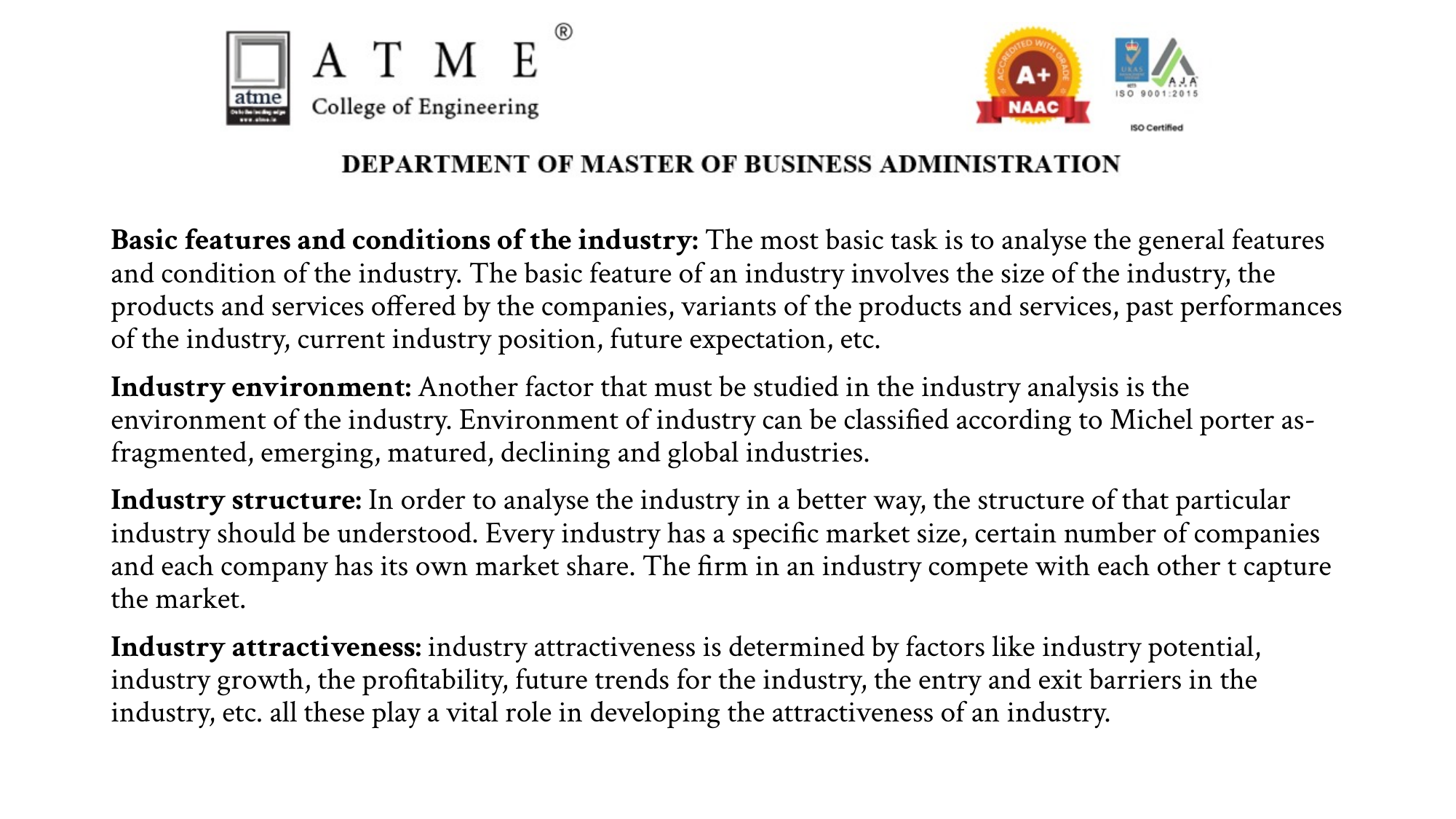

Basic features and conditions of the industry: The most basic task is to analyse the general features and condition of the industry. The basic feature of an industry involves the size of the industry, the products and services offered by the companies, variants of the products and services, past performances of the industry, current industry position, future expectation, etc.
Industry environment: Another factor that must be studied in the industry analysis is the environment of the industry. Environment of industry can be classified according to Michel porter as-fragmented, emerging, matured, declining and global industries.
Industry structure: In order to analyse the industry in a better way, the structure of that particular industry should be understood. Every industry has a specific market size, certain number of companies and each company has its own market share. The firm in an industry compete with each other t capture the market.
Industry attractiveness: industry attractiveness is determined by factors like industry potential, industry growth, the profitability, future trends for the industry, the entry and exit barriers in the industry, etc. all these play a vital role in developing the attractiveness of an industry.